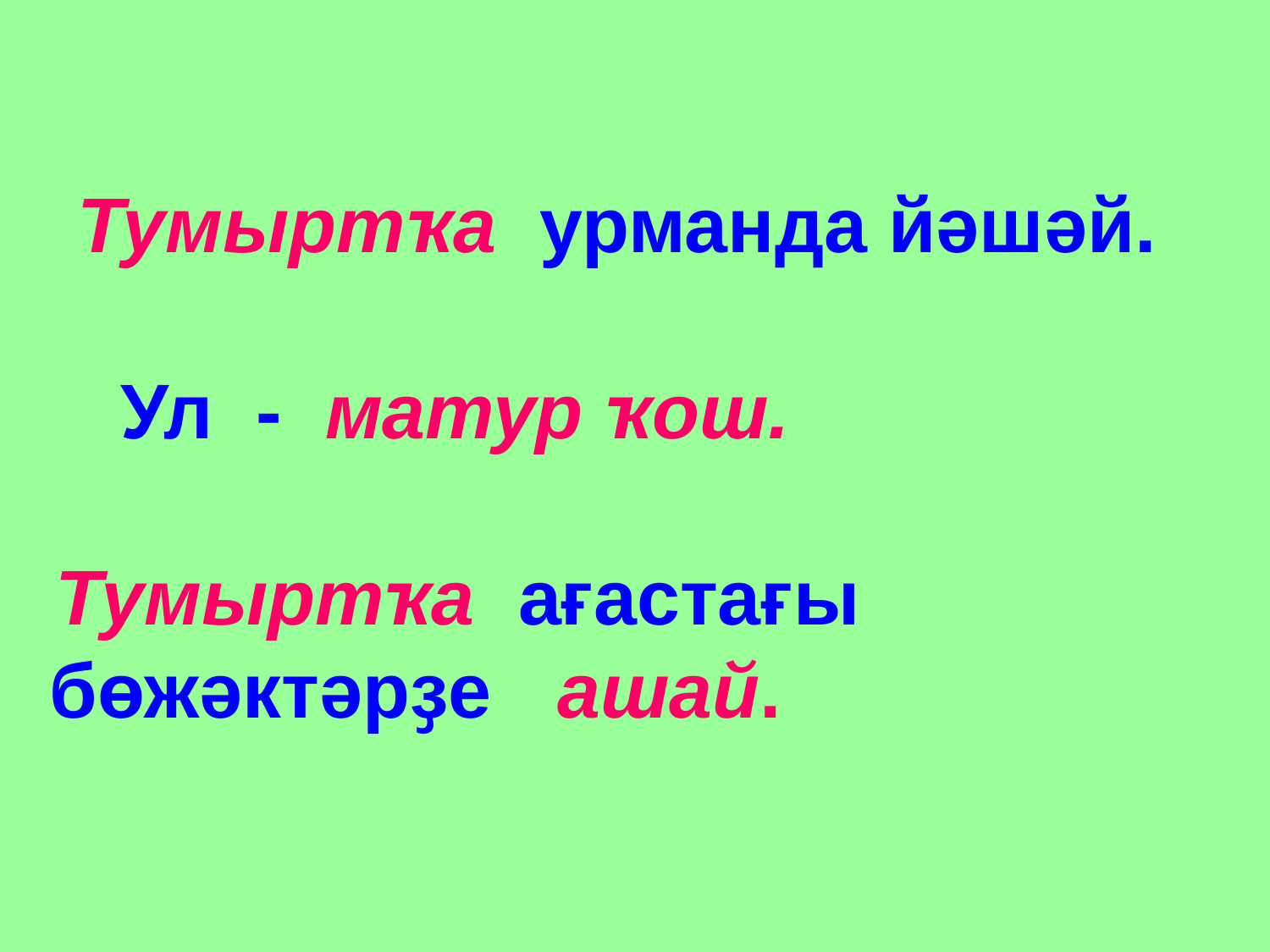

Тумыртҡа  урманда йәшәй.

     Ул  -  матур ҡош.

  Тумыртҡа  ағастағы бөжәктәрҙе   ашай.